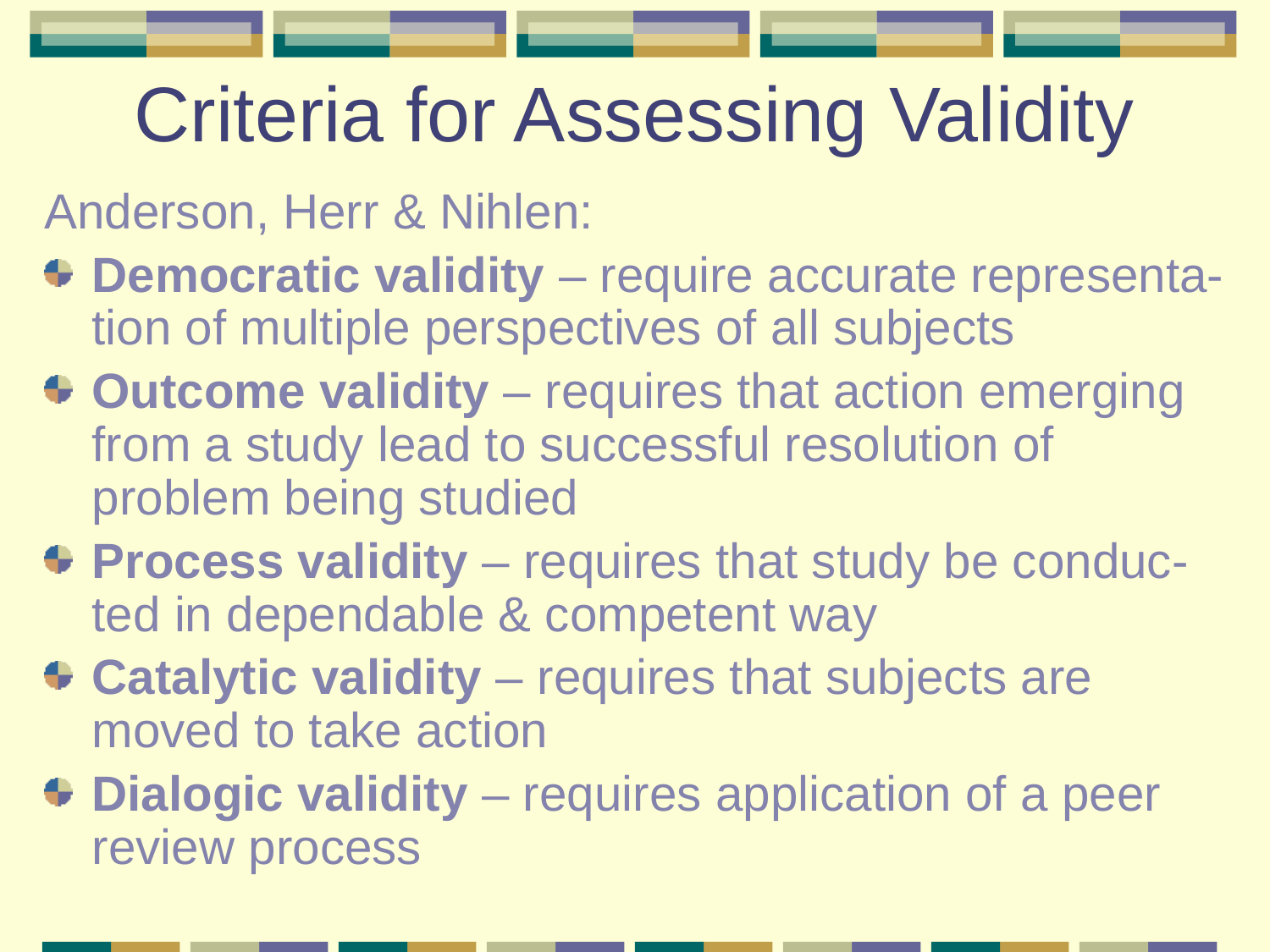

# Criteria for Assessing Validity
Anderson, Herr & Nihlen:
Democratic validity – require accurate representa-tion of multiple perspectives of all subjects
Outcome validity – requires that action emerging from a study lead to successful resolution of problem being studied
Process validity – requires that study be conduc-ted in dependable & competent way
Catalytic validity – requires that subjects are moved to take action
Dialogic validity – requires application of a peer review process